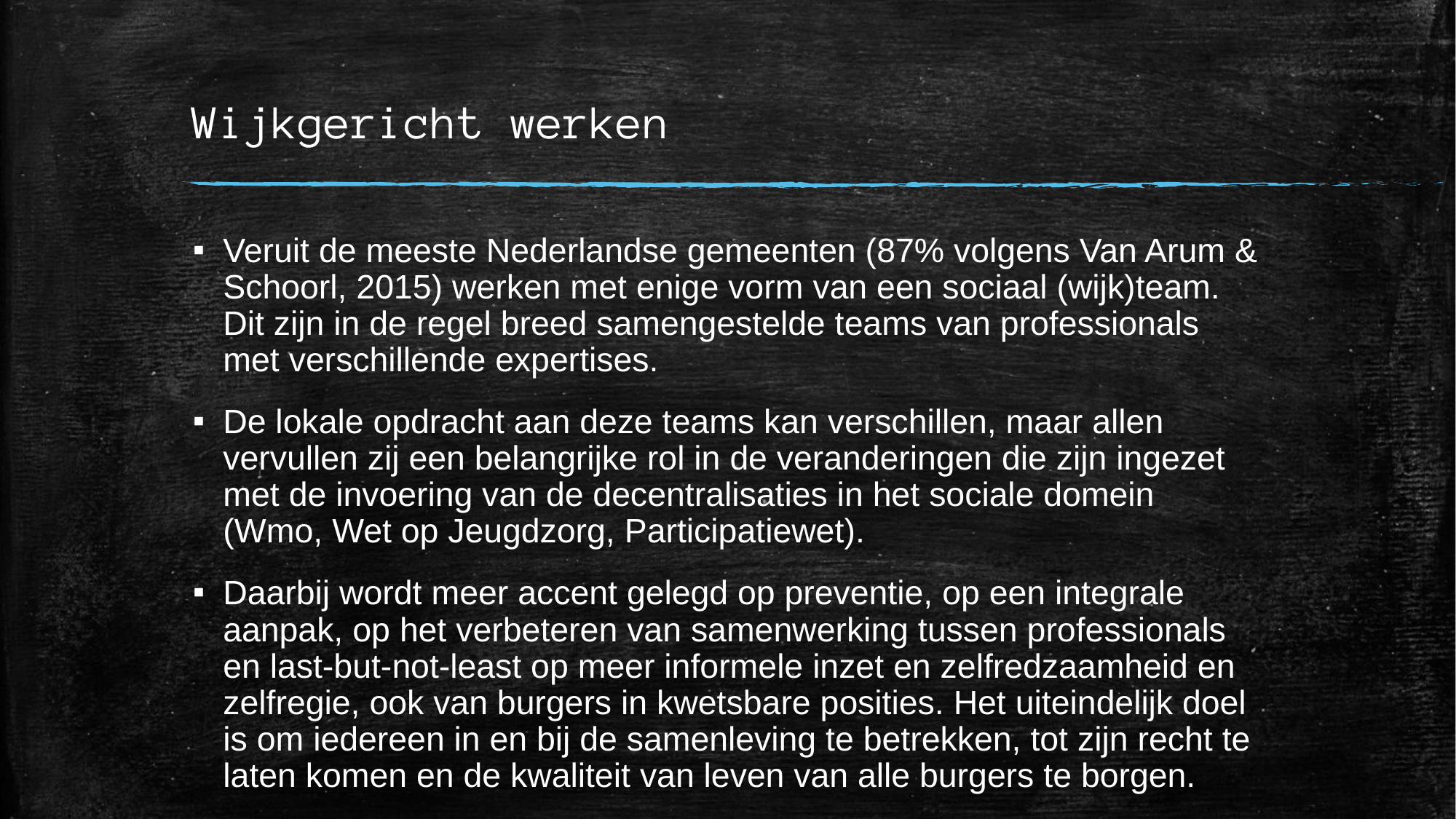

# Wijkgericht werken
Veruit de meeste Nederlandse gemeenten (87% volgens Van Arum & Schoorl, 2015) werken met enige vorm van een sociaal (wijk)team. Dit zijn in de regel breed samengestelde teams van professionals met verschillende expertises.
De lokale opdracht aan deze teams kan verschillen, maar allen vervullen zij een belangrijke rol in de veranderingen die zijn ingezet met de invoering van de decentralisaties in het sociale domein (Wmo, Wet op Jeugdzorg, Participatiewet).
Daarbij wordt meer accent gelegd op preventie, op een integrale aanpak, op het verbeteren van samenwerking tussen professionals en last-but-not-least op meer informele inzet en zelfredzaamheid en zelfregie, ook van burgers in kwetsbare posities. Het uiteindelijk doel is om iedereen in en bij de samenleving te betrekken, tot zijn recht te laten komen en de kwaliteit van leven van alle burgers te borgen.